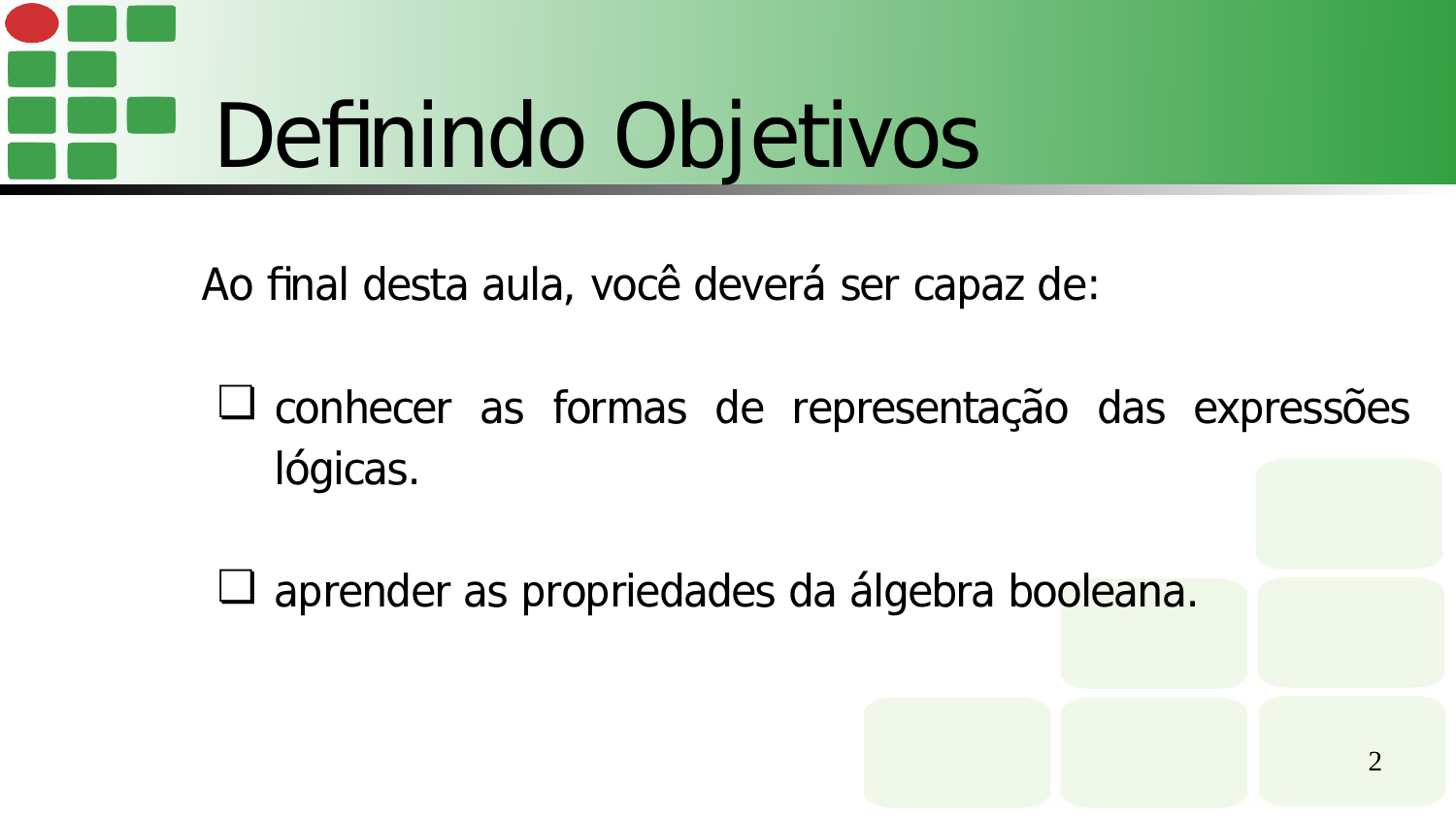

Definindo Objetivos
Ao final desta aula, você deverá ser capaz de:

conhecer as formas de representação das expressões lógicas.

aprender as propriedades da álgebra booleana.
2